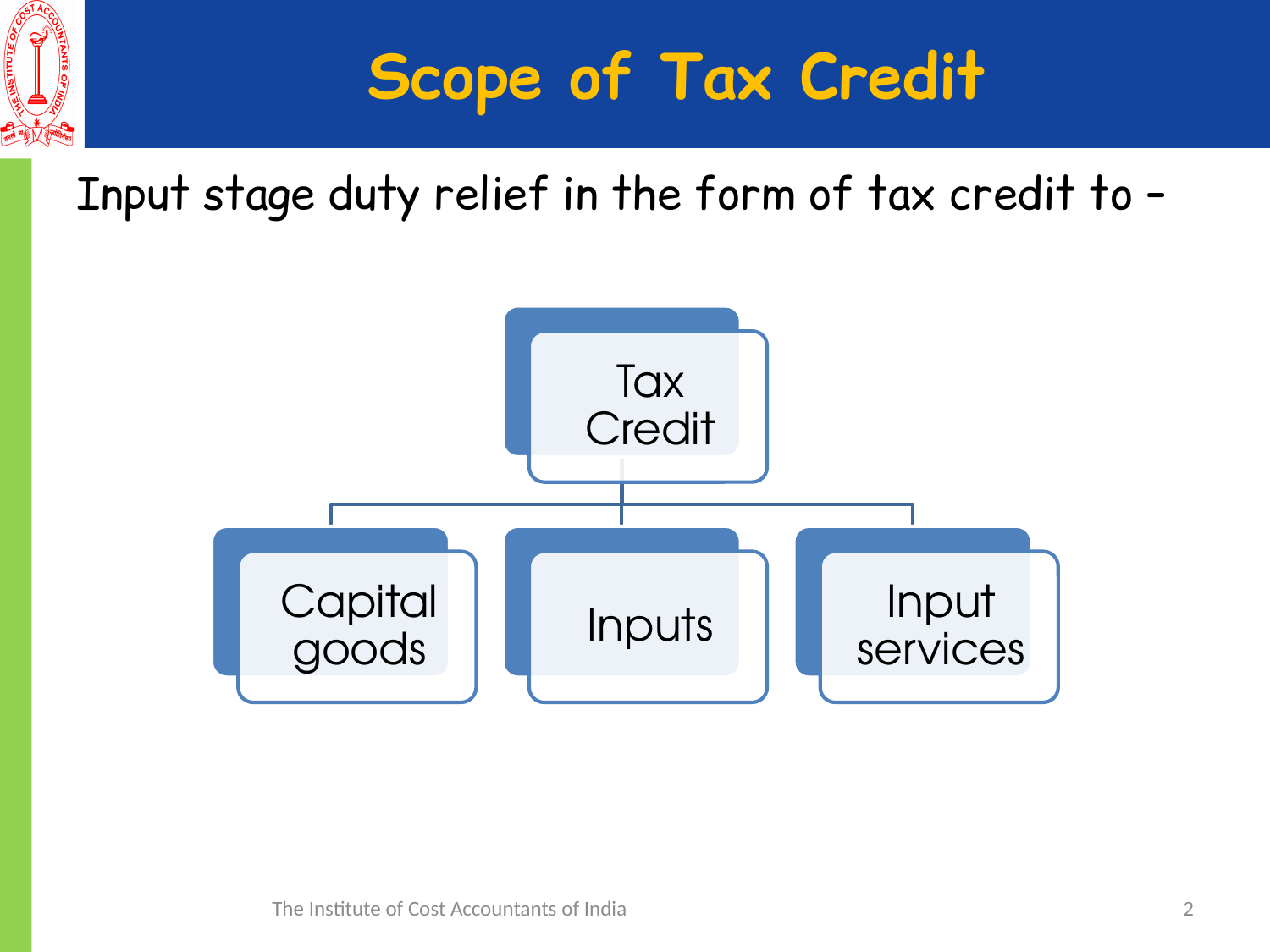

# Scope of Tax Credit
Input stage duty relief in the form of tax credit to –

Tax Credit
Capital goods
Inputs
Input services
The Institute of Cost Accountants of India
2